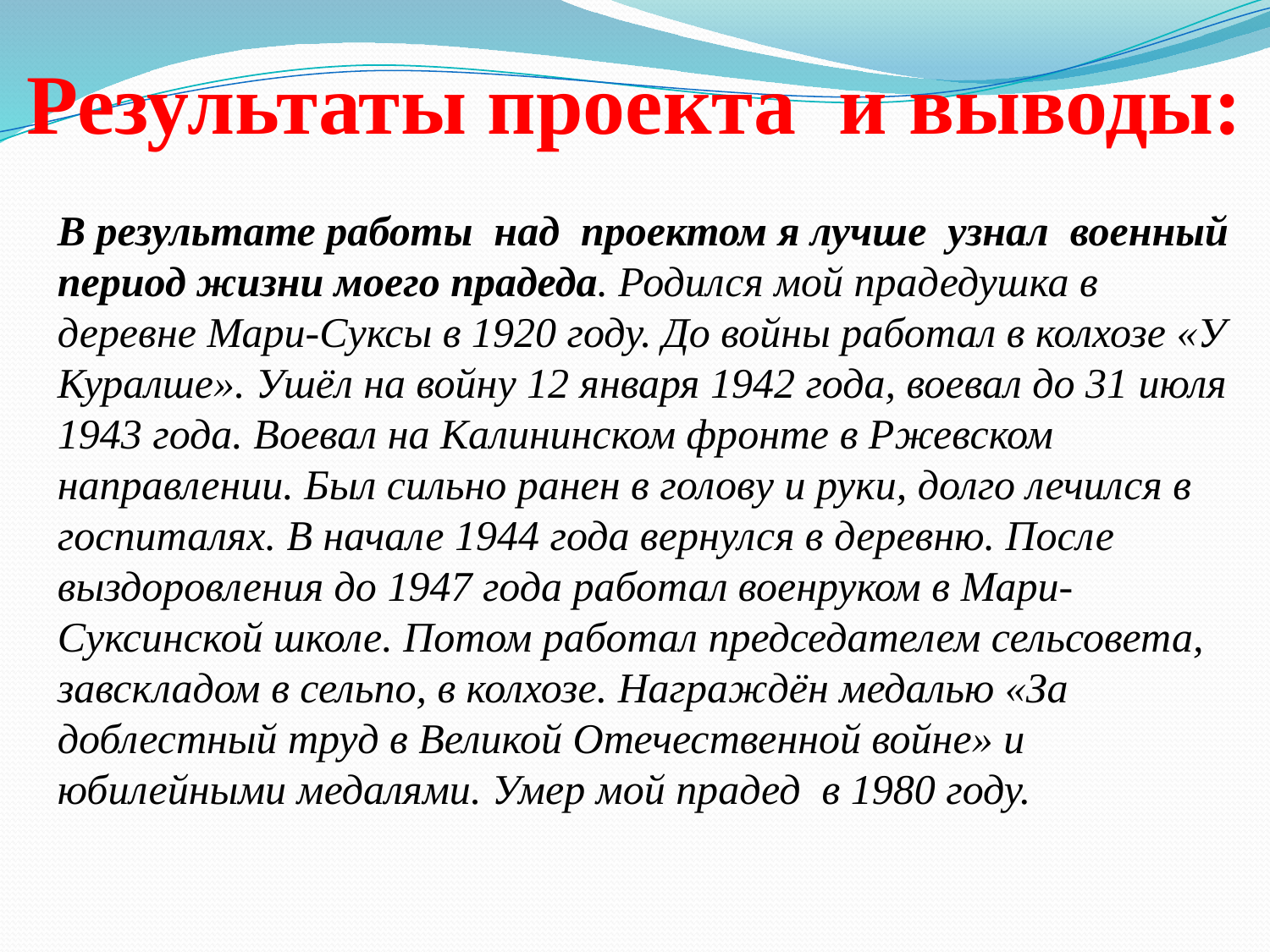

Результаты проекта  и выводы:

В результате работы  над  проектом я лучше  узнал  военный период жизни моего прадеда. Родился мой прадедушка в деревне Мари-Суксы в 1920 году. До войны работал в колхозе «У Куралше». Ушёл на войну 12 января 1942 года, воевал до 31 июля 1943 года. Воевал на Калининском фронте в Ржевском направлении. Был сильно ранен в голову и руки, долго лечился в госпиталях. В начале 1944 года вернулся в деревню. После выздоровления до 1947 года работал военруком в Мари-Суксинской школе. Потом работал председателем сельсовета, завскладом в сельпо, в колхозе. Награждён медалью «За доблестный труд в Великой Отечественной войне» и юбилейными медалями. Умер мой прадед  в 1980 году.